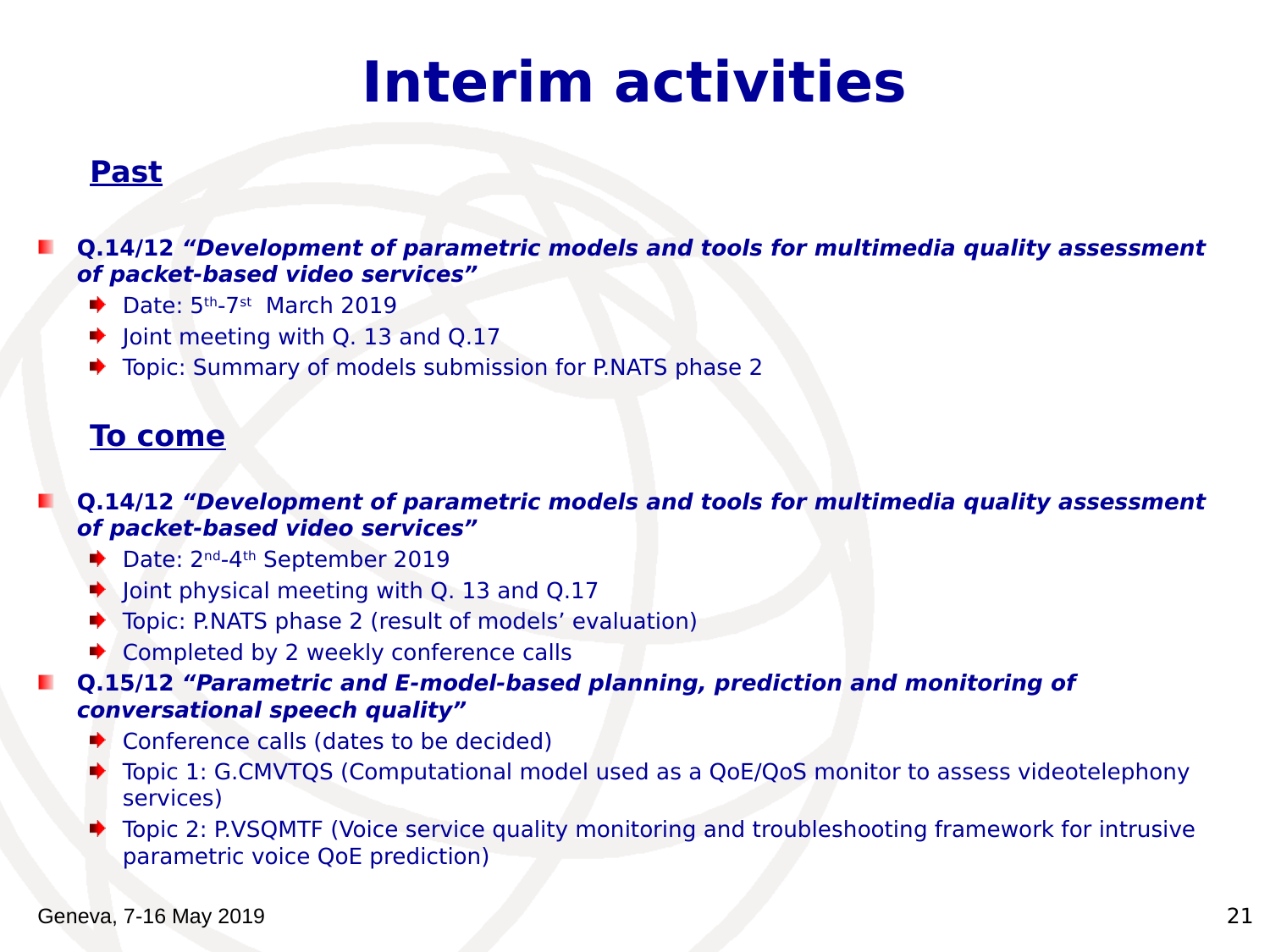

# Interim activities
Past

Q.14/12 “Development of parametric models and tools for multimedia quality assessment of packet-based video services”
Date: 5th-7st  March 2019
Joint meeting with Q. 13 and Q.17
Topic: Summary of models submission for P.NATS phase 2

To come

Q.14/12 “Development of parametric models and tools for multimedia quality assessment of packet-based video services”
Date: 2nd-4th September 2019
Joint physical meeting with Q. 13 and Q.17
Topic: P.NATS phase 2 (result of models’ evaluation)
Completed by 2 weekly conference calls
Q.15/12 “Parametric and E-model-based planning, prediction and monitoring of conversational speech quality”
Conference calls (dates to be decided)
Topic 1: G.CMVTQS (Computational model used as a QoE/QoS monitor to assess videotelephony services)
Topic 2: P.VSQMTF (Voice service quality monitoring and troubleshooting framework for intrusive parametric voice QoE prediction)

Geneva, 7-16 May 2019
21